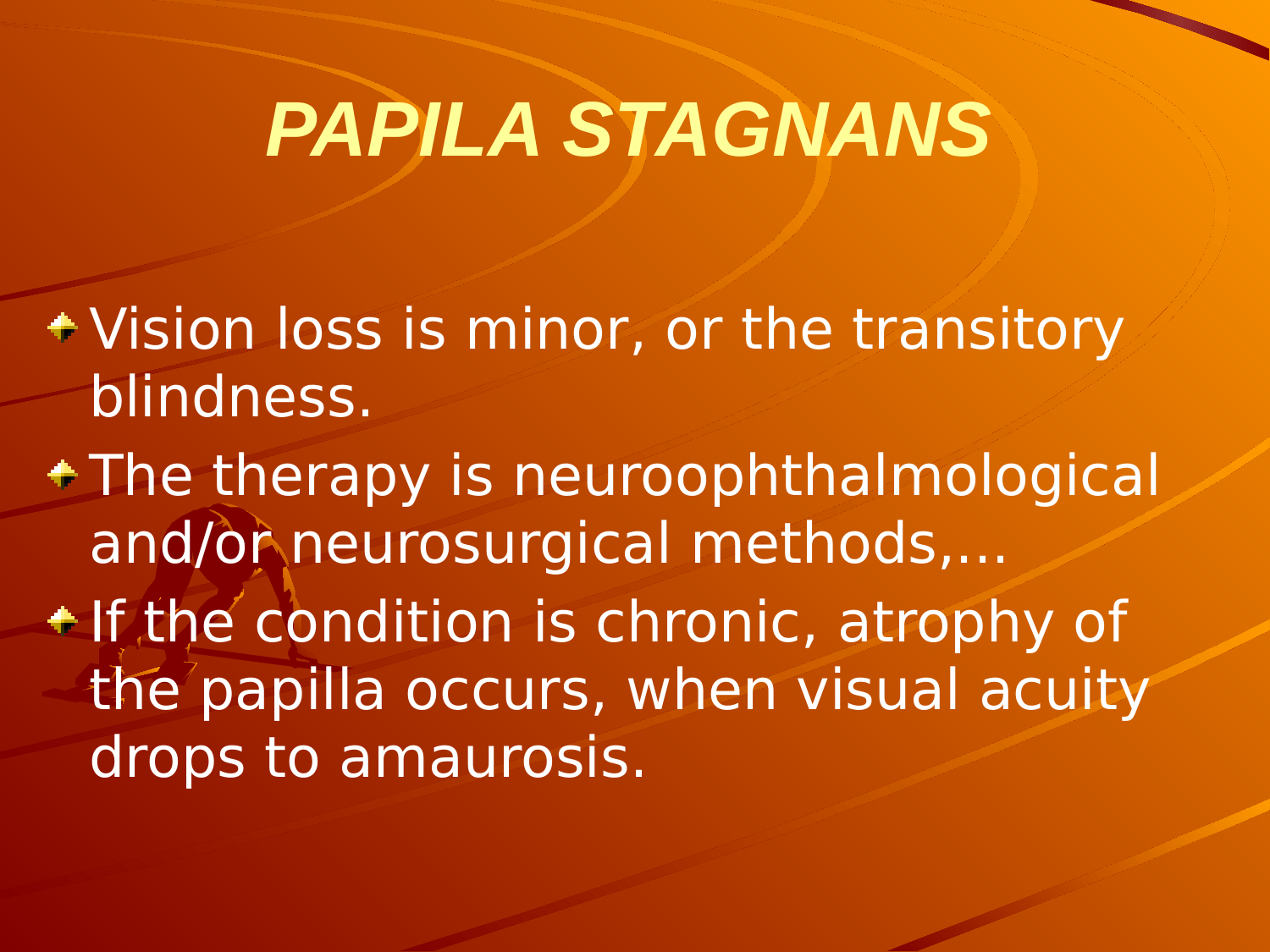

# PAPILA STAGNANS
Vision loss is minor, or the transitory blindness.
The therapy is neuroophthalmological and/or neurosurgical methods,...
If the condition is chronic, atrophy of the papilla occurs, when visual acuity drops to amaurosis.